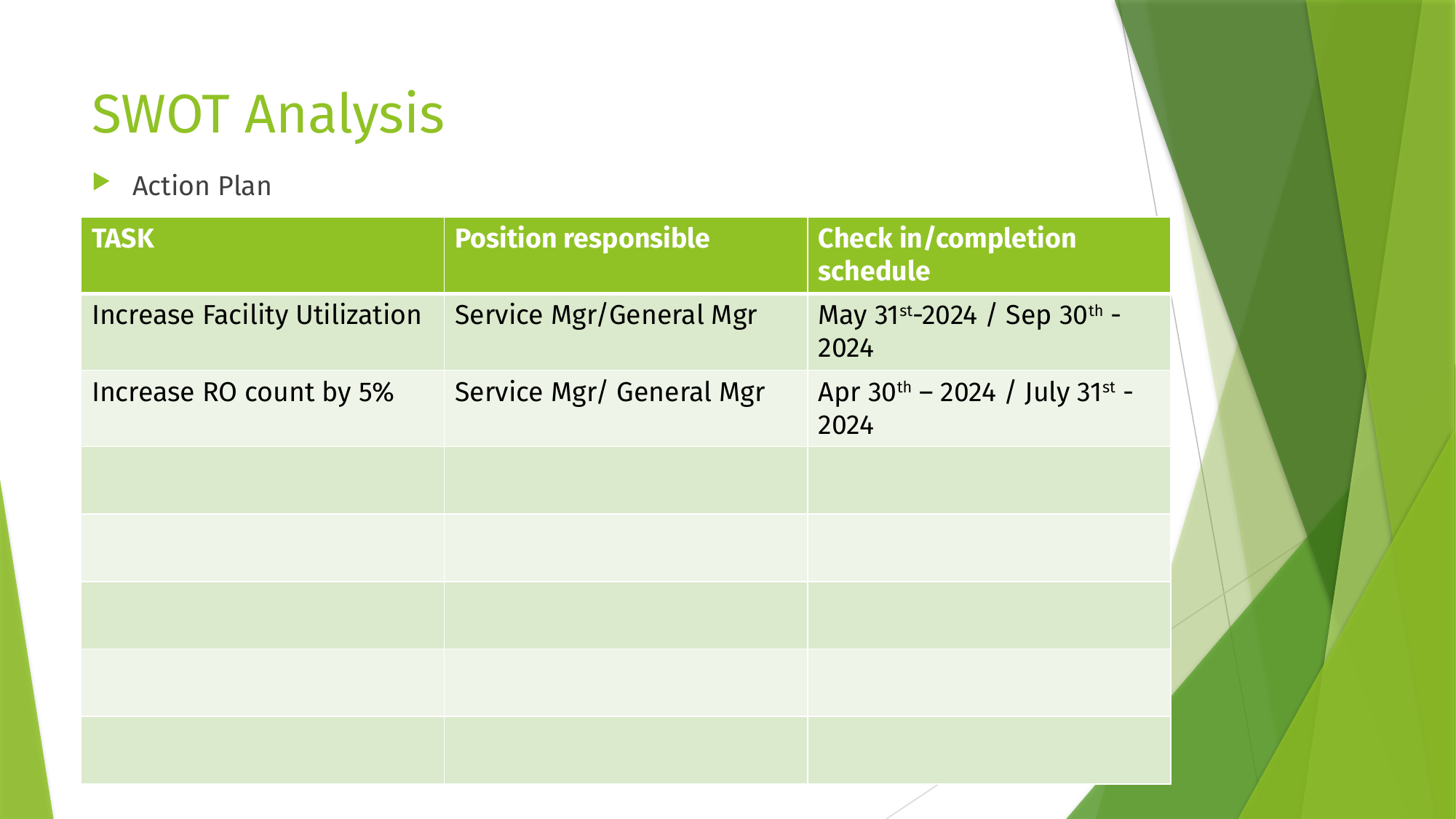

# SWOT Analysis
Action Plan

| TASK | Position responsible | Check in/completion schedule |
| --- | --- | --- |
| Increase Facility Utilization | Service Mgr/General Mgr | May 31st-2024 / Sep 30th - 2024 |
| Increase RO count by 5% | Service Mgr/ General Mgr | Apr 30th – 2024 / July 31st - 2024 |
|  |  |  |
|  |  |  |
|  |  |  |
|  |  |  |
|  |  |  |